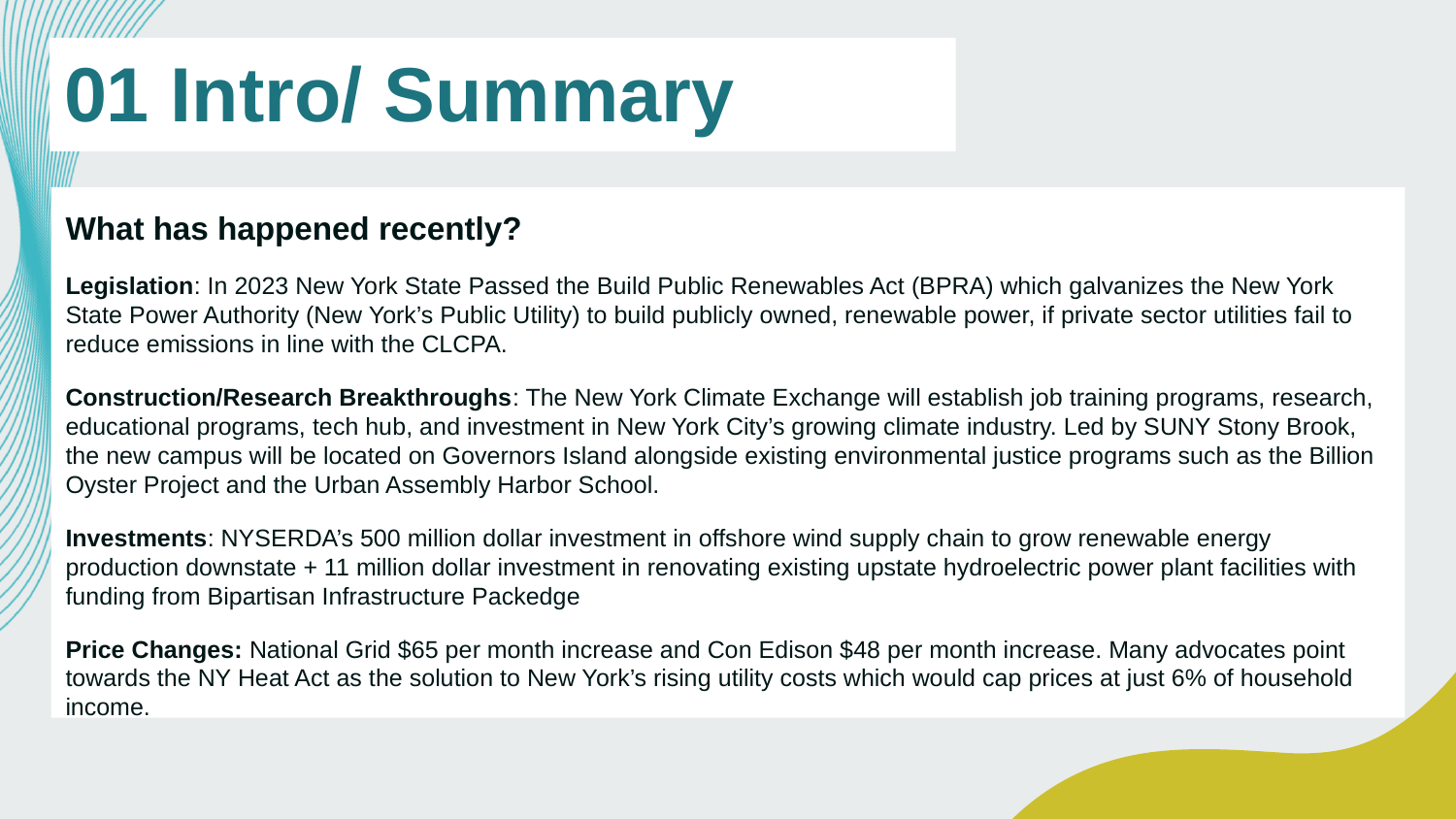

01 Intro/ Summary
What has happened recently?
Legislation: In 2023 New York State Passed the Build Public Renewables Act (BPRA) which galvanizes the New York State Power Authority (New York’s Public Utility) to build publicly owned, renewable power, if private sector utilities fail to reduce emissions in line with the CLCPA.
Construction/Research Breakthroughs: The New York Climate Exchange will establish job training programs, research, educational programs, tech hub, and investment in New York City’s growing climate industry. Led by SUNY Stony Brook, the new campus will be located on Governors Island alongside existing environmental justice programs such as the Billion Oyster Project and the Urban Assembly Harbor School.
Investments: NYSERDA’s 500 million dollar investment in offshore wind supply chain to grow renewable energy production downstate + 11 million dollar investment in renovating existing upstate hydroelectric power plant facilities with funding from Bipartisan Infrastructure Packedge
Price Changes: National Grid $65 per month increase and Con Edison $48 per month increase. Many advocates point towards the NY Heat Act as the solution to New York’s rising utility costs which would cap prices at just 6% of household income.